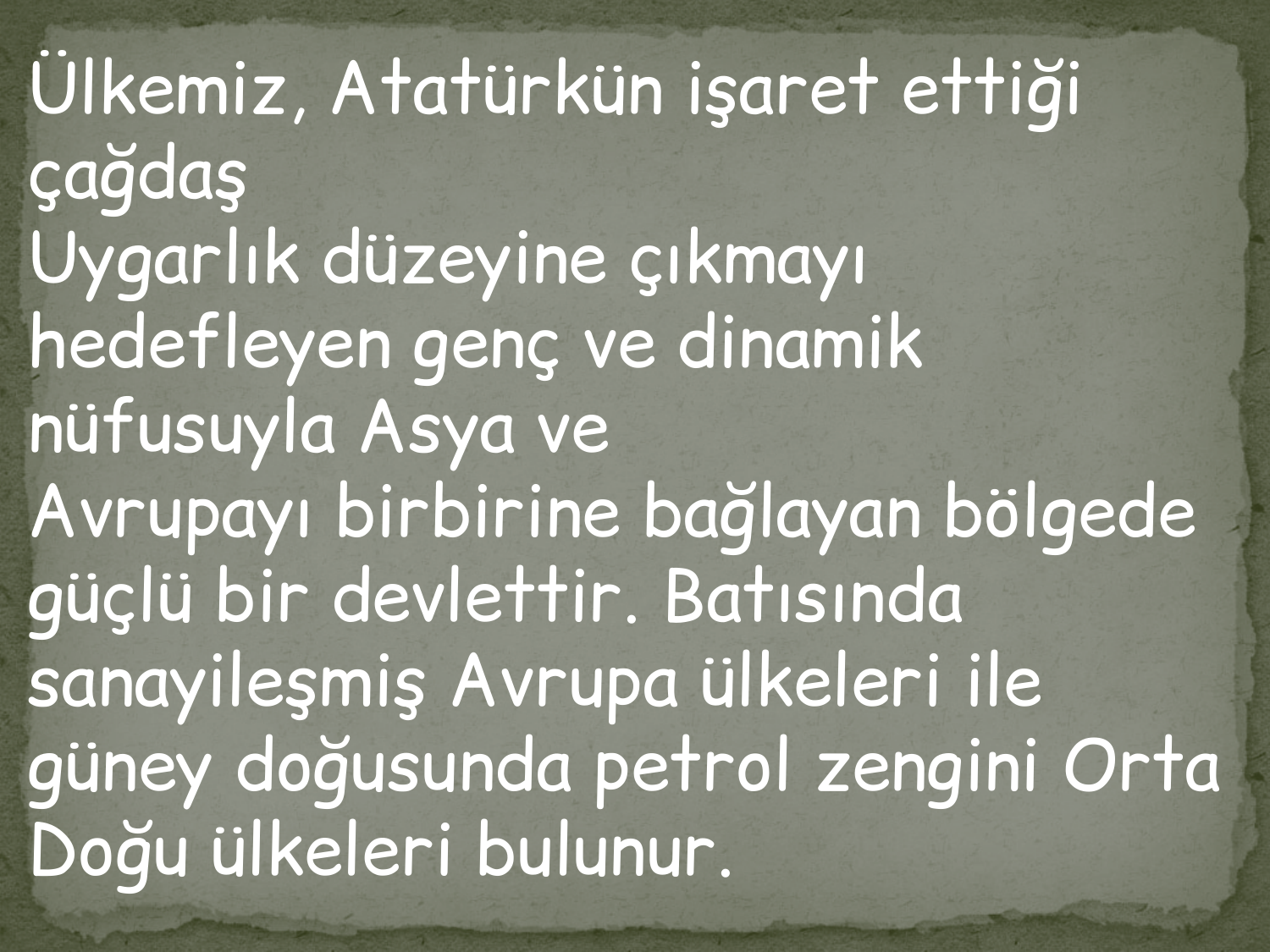

Ülkemiz, Atatürkün işaret ettiği çağdaş
Uygarlık düzeyine çıkmayı hedefleyen genç ve dinamik nüfusuyla Asya ve
Avrupayı birbirine bağlayan bölgede güçlü bir devlettir. Batısında sanayileşmiş Avrupa ülkeleri ile güney doğusunda petrol zengini Orta Doğu ülkeleri bulunur.